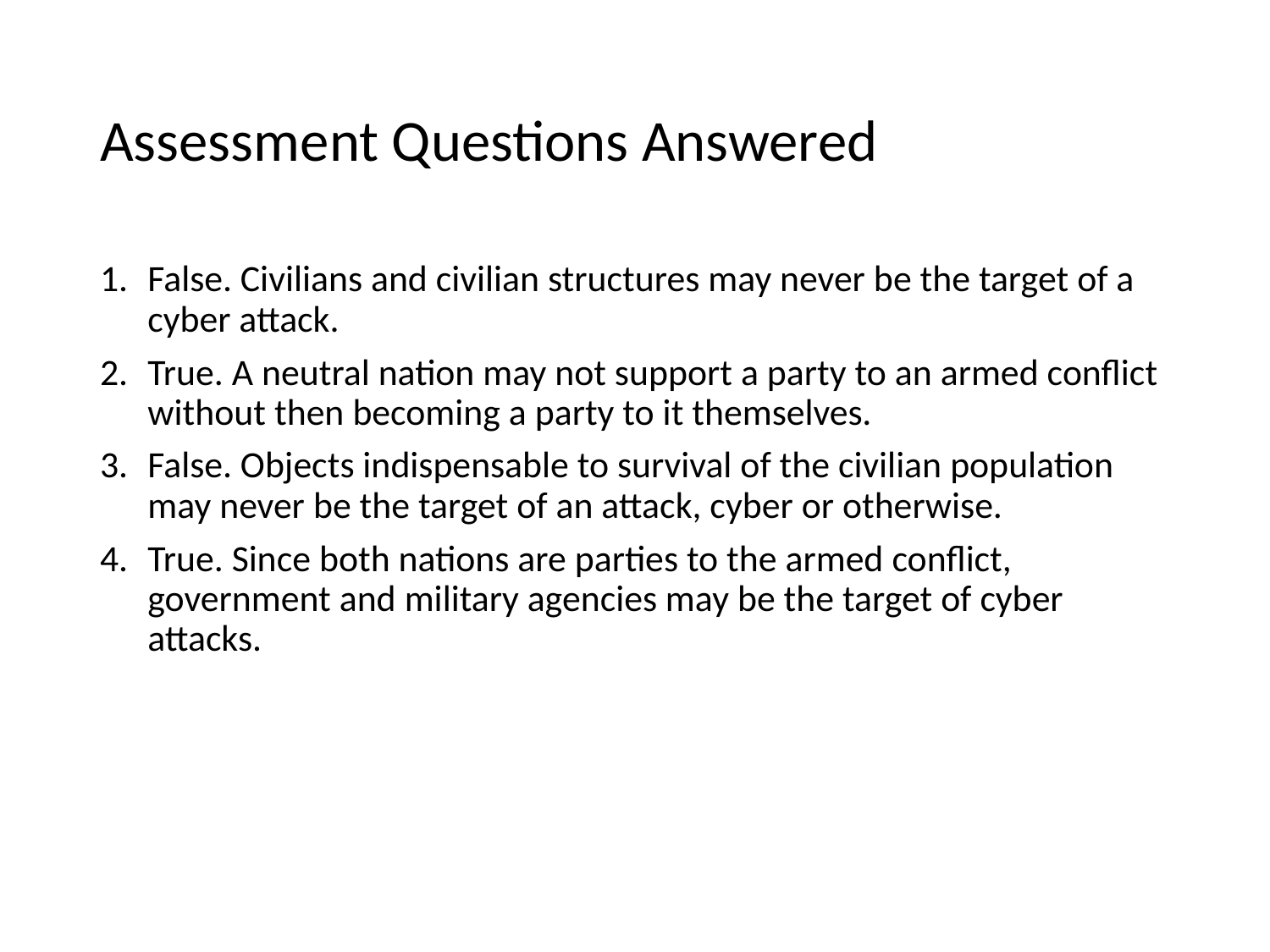

# Assessment Questions Answered
False. Civilians and civilian structures may never be the target of a cyber attack.
True. A neutral nation may not support a party to an armed conflict without then becoming a party to it themselves.
False. Objects indispensable to survival of the civilian population may never be the target of an attack, cyber or otherwise.
True. Since both nations are parties to the armed conflict, government and military agencies may be the target of cyber attacks.